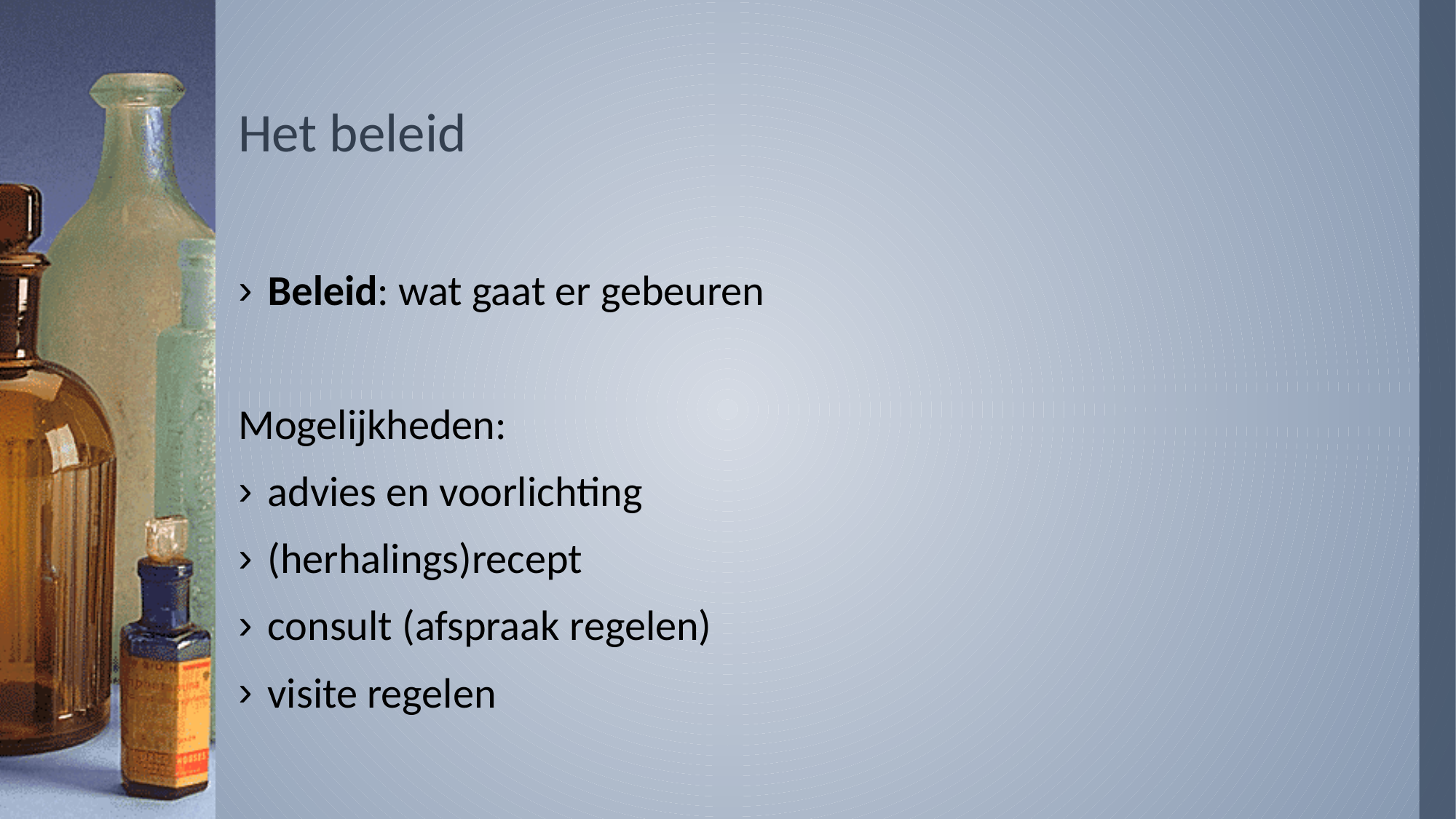

# Het beleid

Beleid: wat gaat er gebeuren

Mogelijkheden:
advies en voorlichting
(herhalings)recept
consult (afspraak regelen)
visite regelen